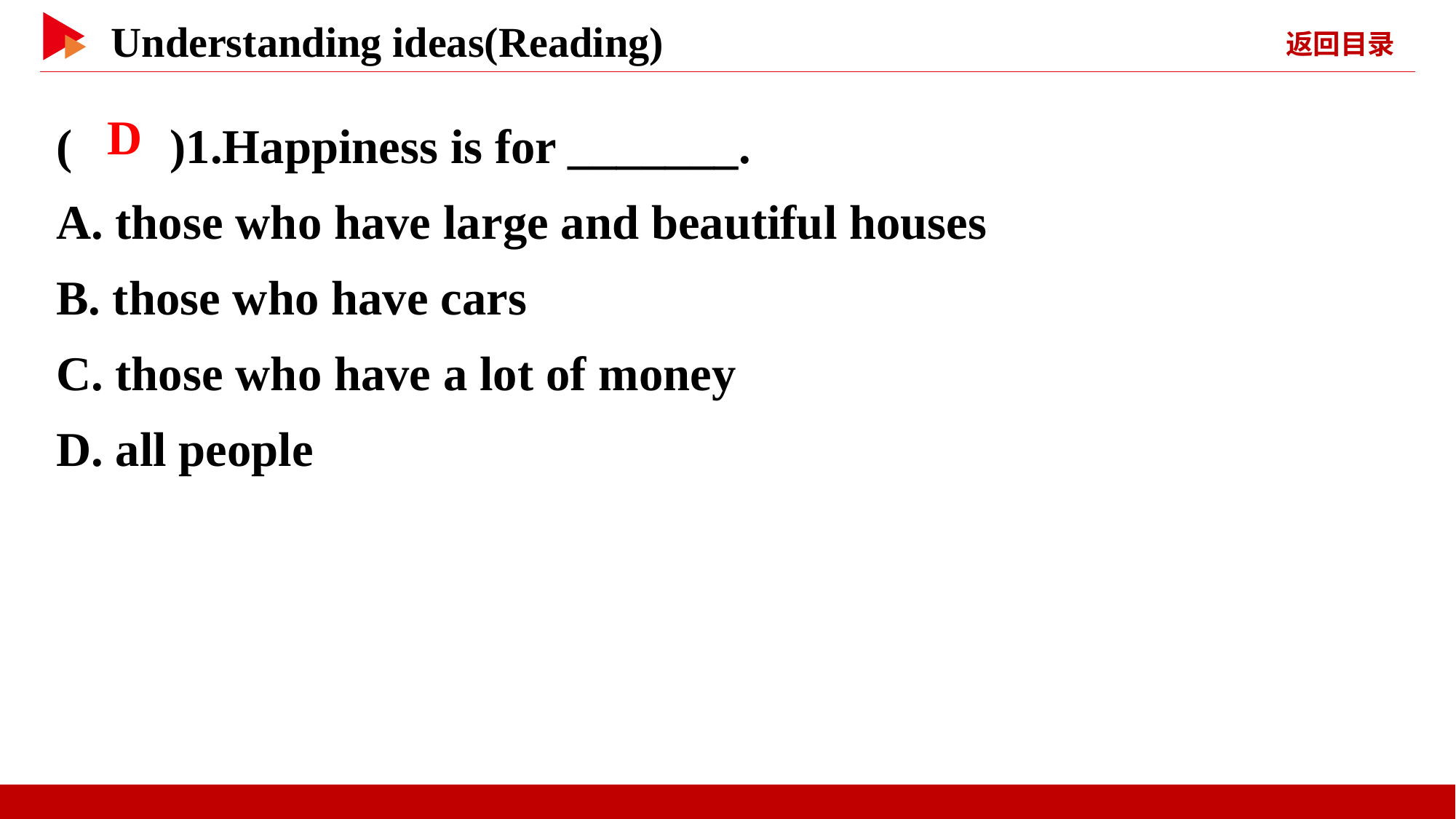

(        )1.Happiness is for _______.
A. those who have large and beautiful houses
B. those who have cars
C. those who have a lot of money
D. all people
   D